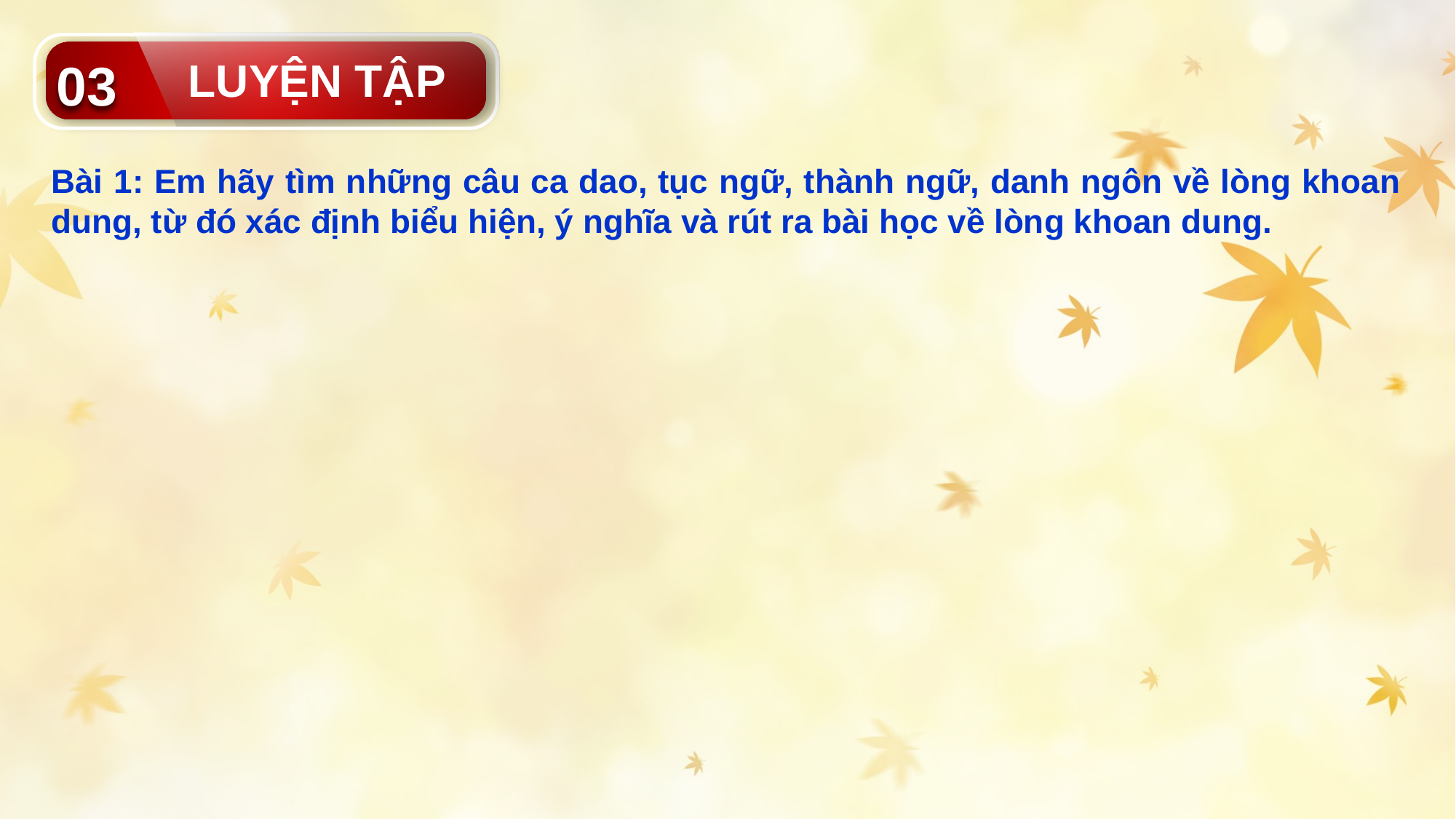

03
LUYỆN TẬP
Bài 1: Em hãy tìm những câu ca dao, tục ngữ, thành ngữ, danh ngôn về lòng khoan dung, từ đó xác định biểu hiện, ý nghĩa và rút ra bài học về lòng khoan dung.